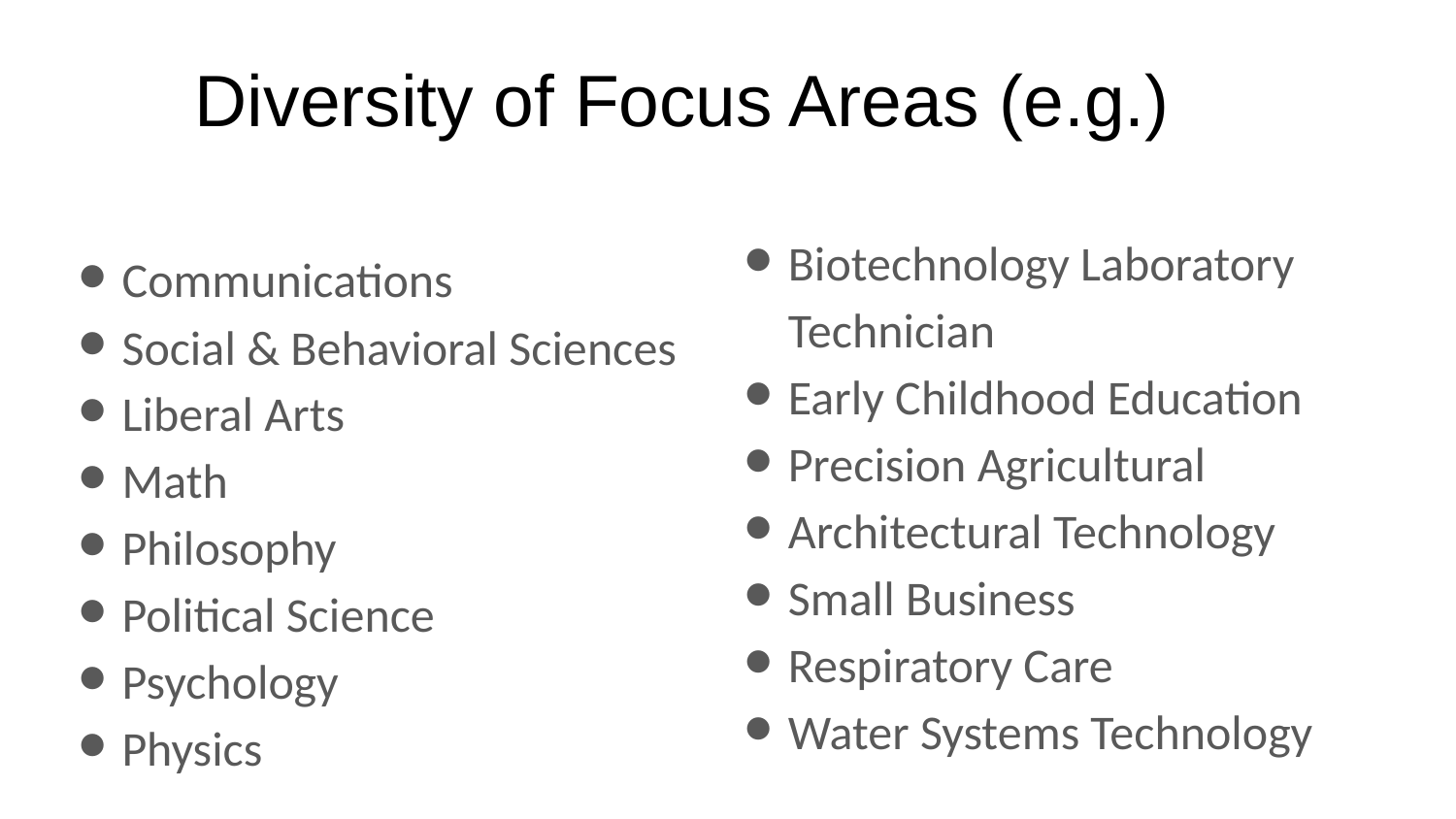

# Diversity of Focus Areas (e.g.)

Biotechnology Laboratory Technician
Early Childhood Education
Precision Agricultural
Architectural Technology
Small Business
Respiratory Care
Water Systems Technology

Communications
Social & Behavioral Sciences
Liberal Arts
Math
Philosophy
Political Science
Psychology
Physics